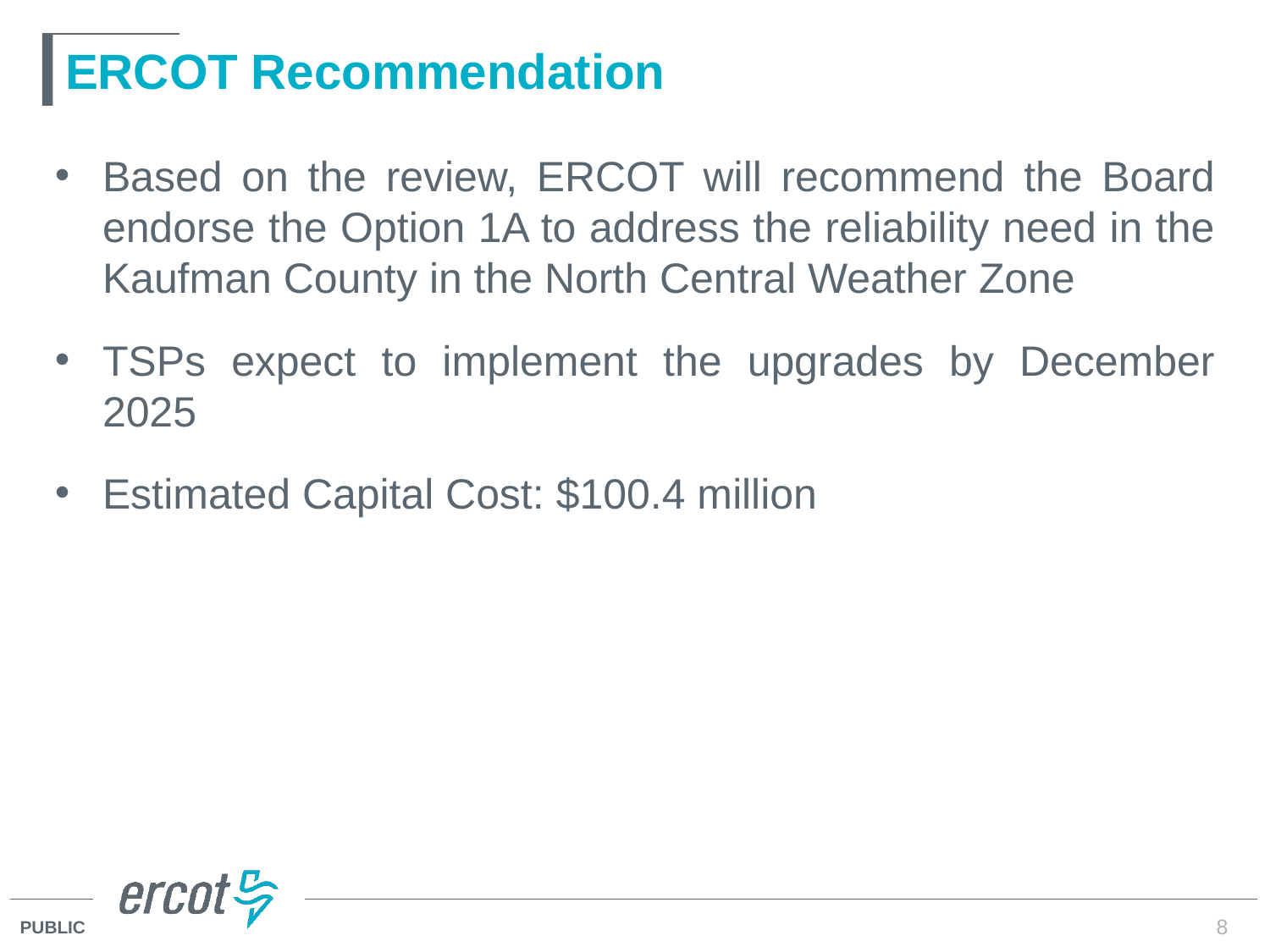

# ERCOT Recommendation
Based on the review, ERCOT will recommend the Board endorse the Option 1A to address the reliability need in the Kaufman County in the North Central Weather Zone
TSPs expect to implement the upgrades by December 2025
Estimated Capital Cost: $100.4 million

8